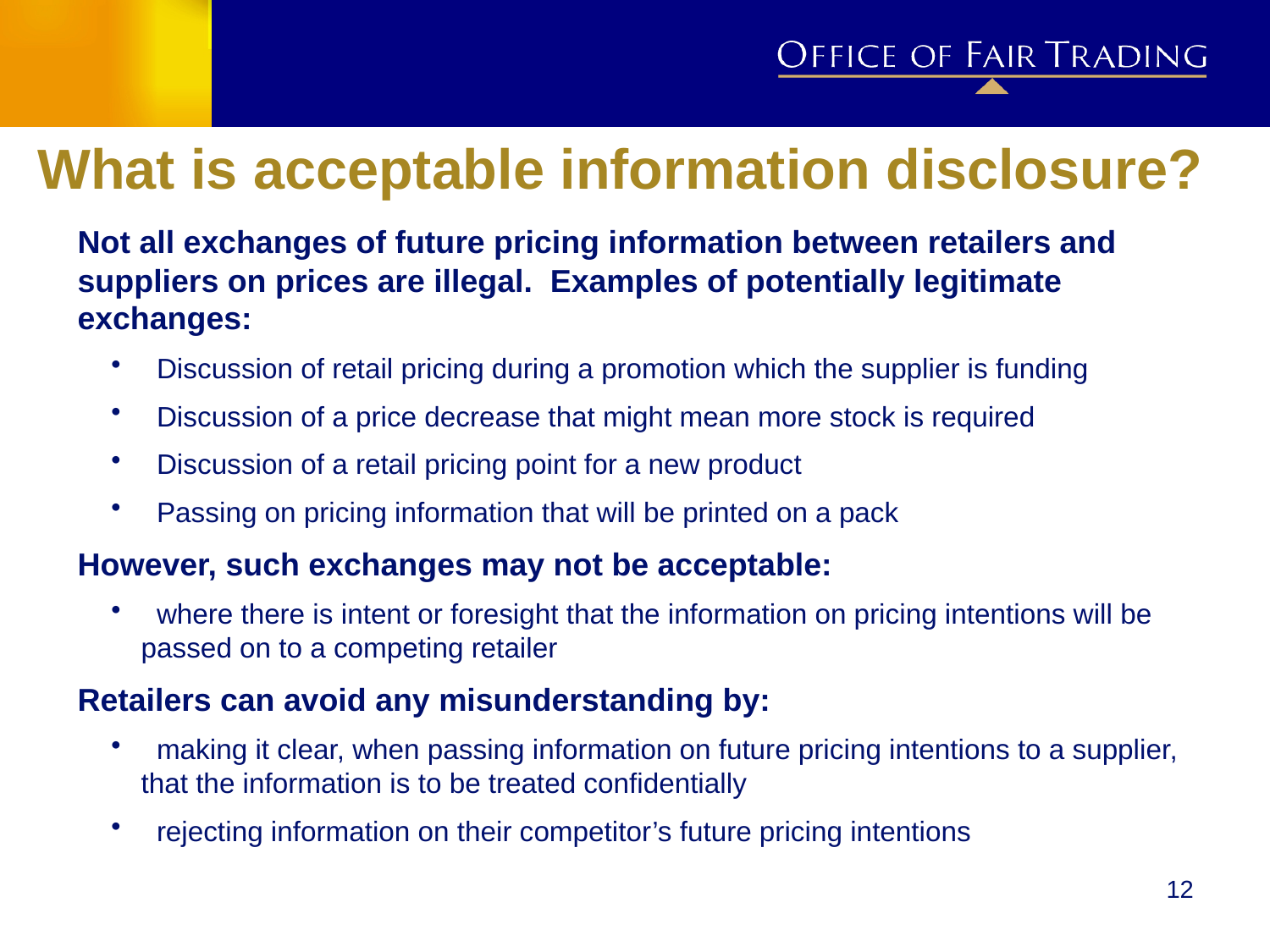

What is acceptable information disclosure?
Not all exchanges of future pricing information between retailers and suppliers on prices are illegal.  Examples of potentially legitimate exchanges:
  Discussion of retail pricing during a promotion which the supplier is funding
  Discussion of a price decrease that might mean more stock is required
  Discussion of a retail pricing point for a new product
  Passing on pricing information that will be printed on a pack
However, such exchanges may not be acceptable:
  where there is intent or foresight that the information on pricing intentions will be passed on to a competing retailer
Retailers can avoid any misunderstanding by:
  making it clear, when passing information on future pricing intentions to a supplier, that the information is to be treated confidentially
  rejecting information on their competitor’s future pricing intentions

12